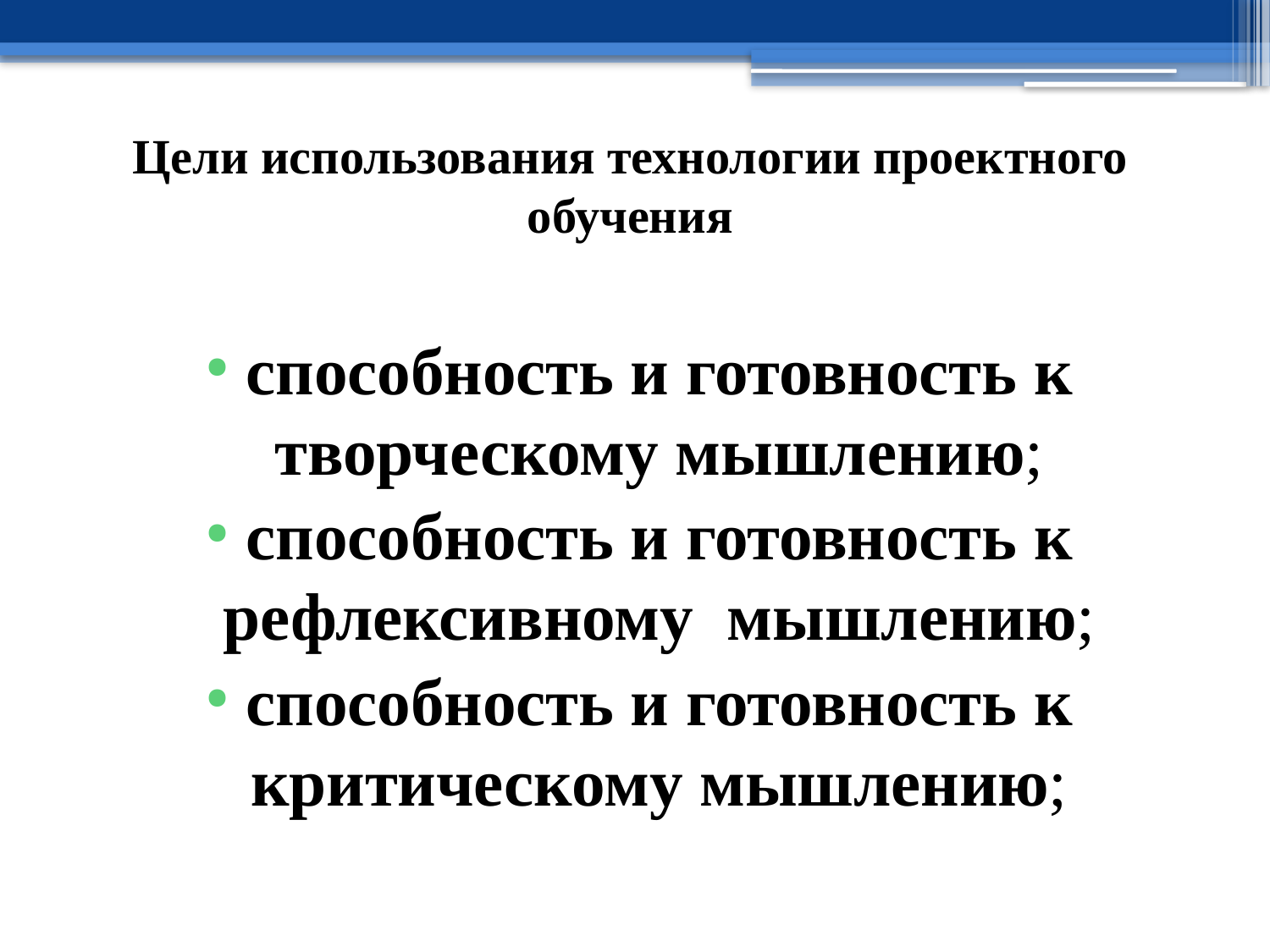

# Цели использования технологии проектного обучения

способность и готовность к творческому мышлению;
способность и готовность к рефлексивному  мышлению;
способность и готовность к критическому мышлению;